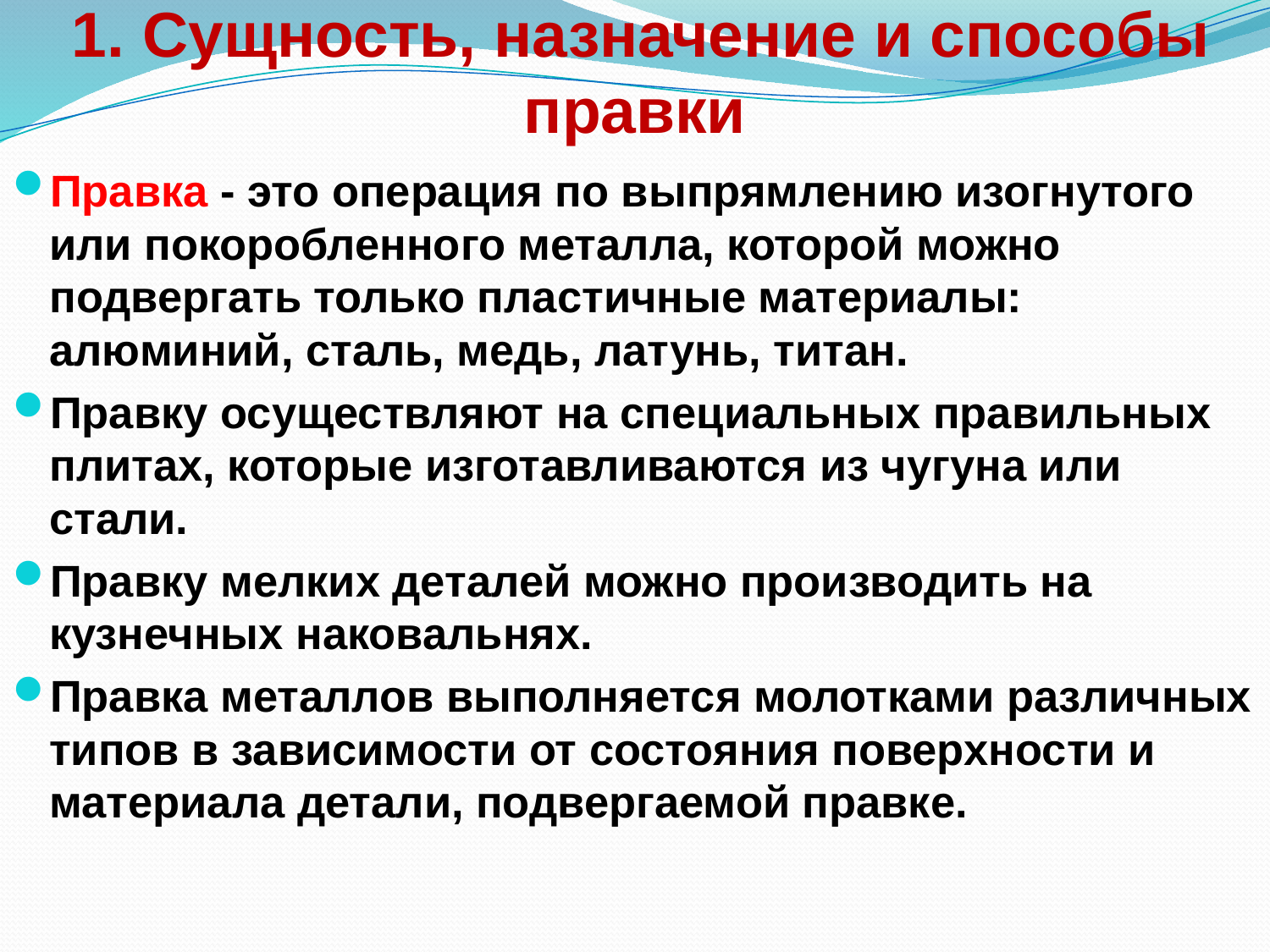

# 1. Сущность, назначение и способы правки
Правка - это операция по выпрямлению изогнутого или покоробленного металла, которой можно подвергать только пластичные материалы: алюминий, сталь, медь, латунь, титан.
Правку осуществляют на специальных правильных плитах, которые изготавливаются из чугуна или стали.
Правку мелких деталей можно производить на кузнечных наковальнях.
Правка металлов выполняется молотками различных типов в зависимости от состояния поверхности и материала детали, подвергаемой правке.